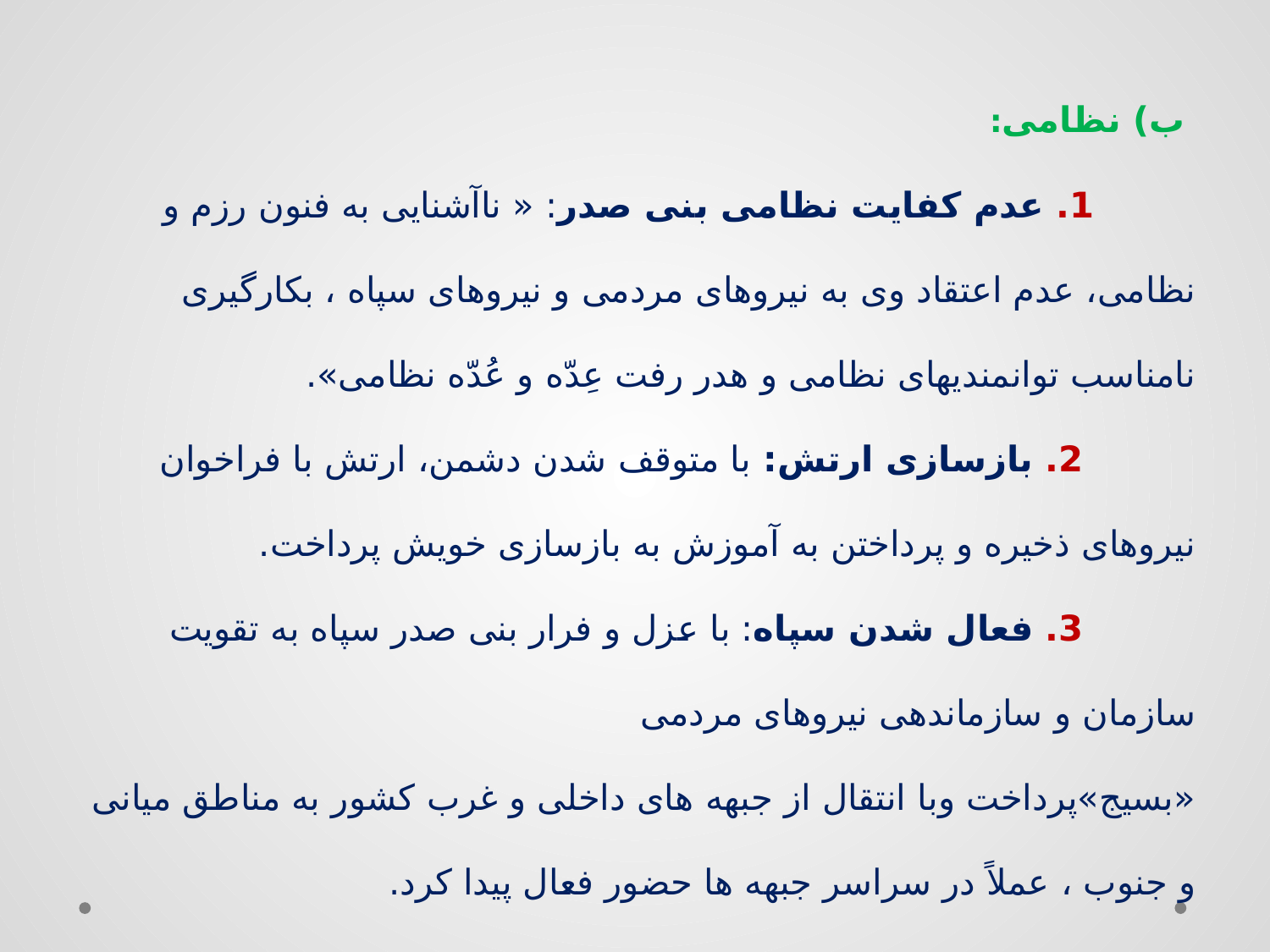

# ب) نظامی: 1. عدم کفایت نظامی بنی صدر: « ناآشنایی به فنون رزم و نظامی، عدم اعتقاد وی به نیروهای مردمی و نیروهای سپاه ، بکارگیری نامناسب توانمندیهای نظامی و هدر رفت عِدّه و عُدّه نظامی». 2. بازسازی ارتش: با متوقف شدن دشمن، ارتش با فراخوان نیروهای ذخیره و پرداختن به آموزش به بازسازی خویش پرداخت. 3. فعال شدن سپاه: با عزل و فرار بنی صدر سپاه به تقویت سازمان و سازماندهی نیروهای مردمی «بسیج»پرداخت وبا انتقال از جبهه های داخلی و غرب کشور به مناطق میانی و جنوب ، عملاً در سراسر جبهه ها حضور فعال پیدا کرد.